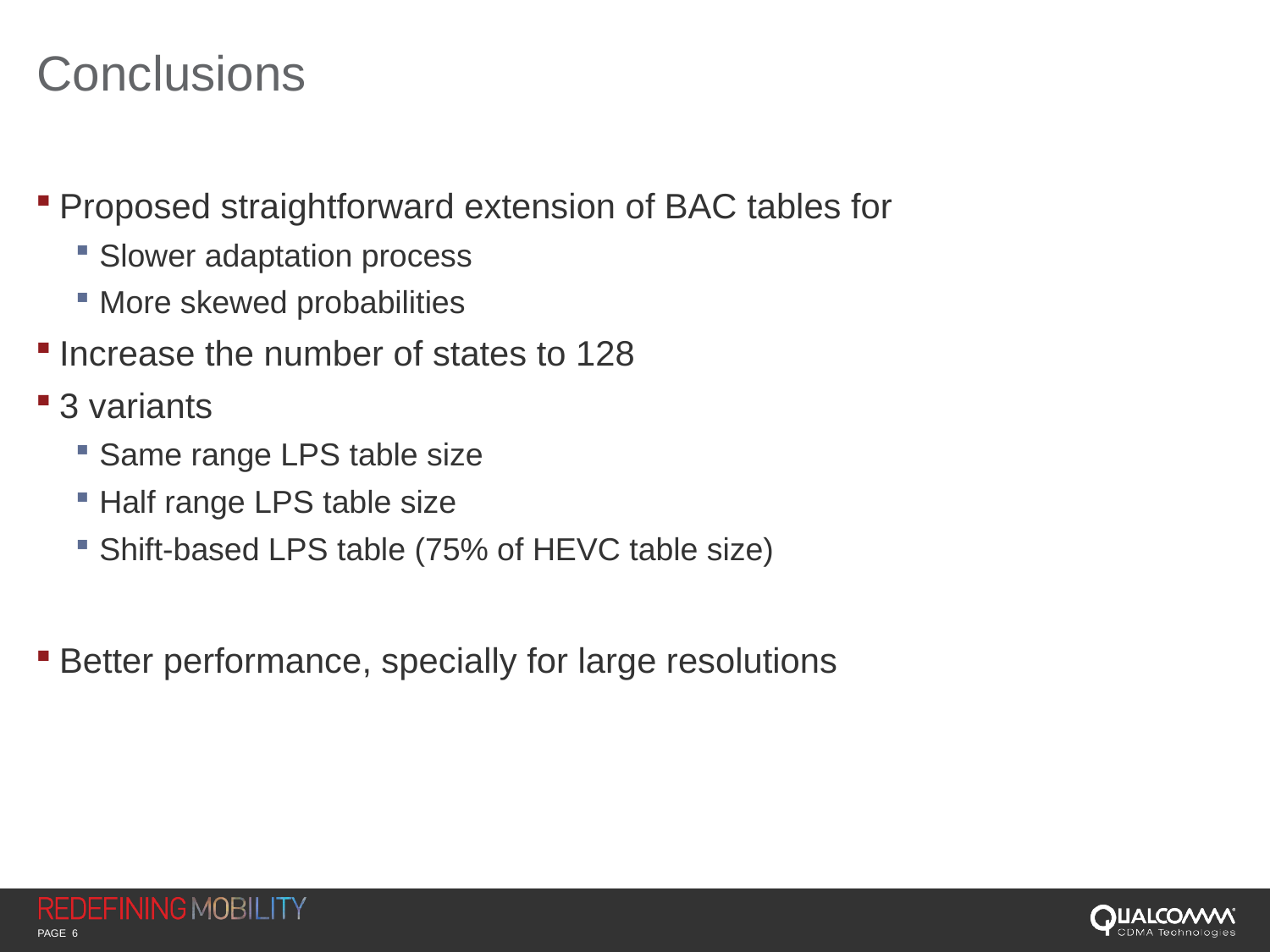

# Conclusions

Proposed straightforward extension of BAC tables for
Slower adaptation process
More skewed probabilities
Increase the number of states to 128
3 variants
Same range LPS table size
Half range LPS table size
Shift-based LPS table (75% of HEVC table size)

Better performance, specially for large resolutions